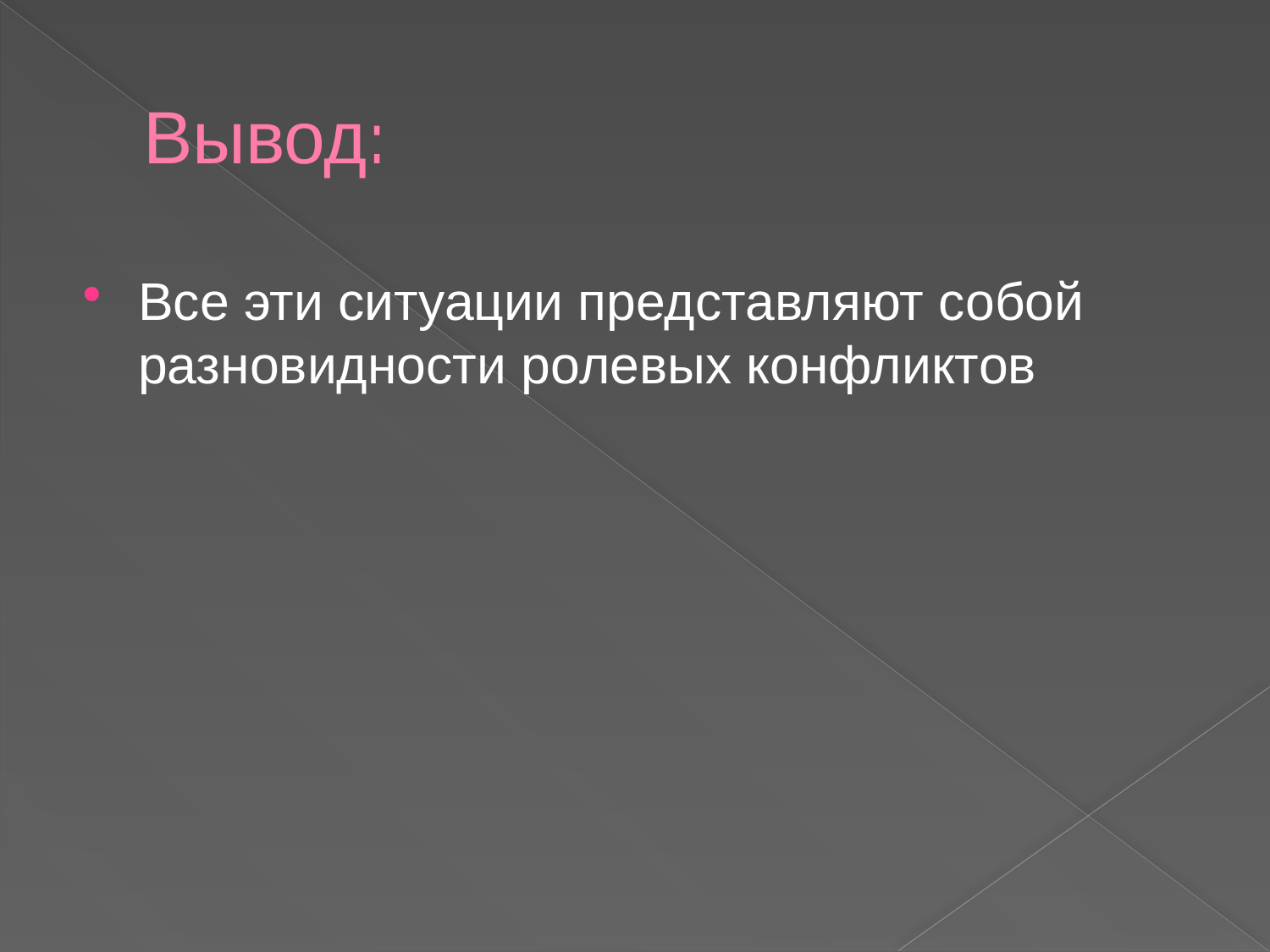

# Вывод:
Все эти ситуации представляют собой разновидности ролевых конфликтов